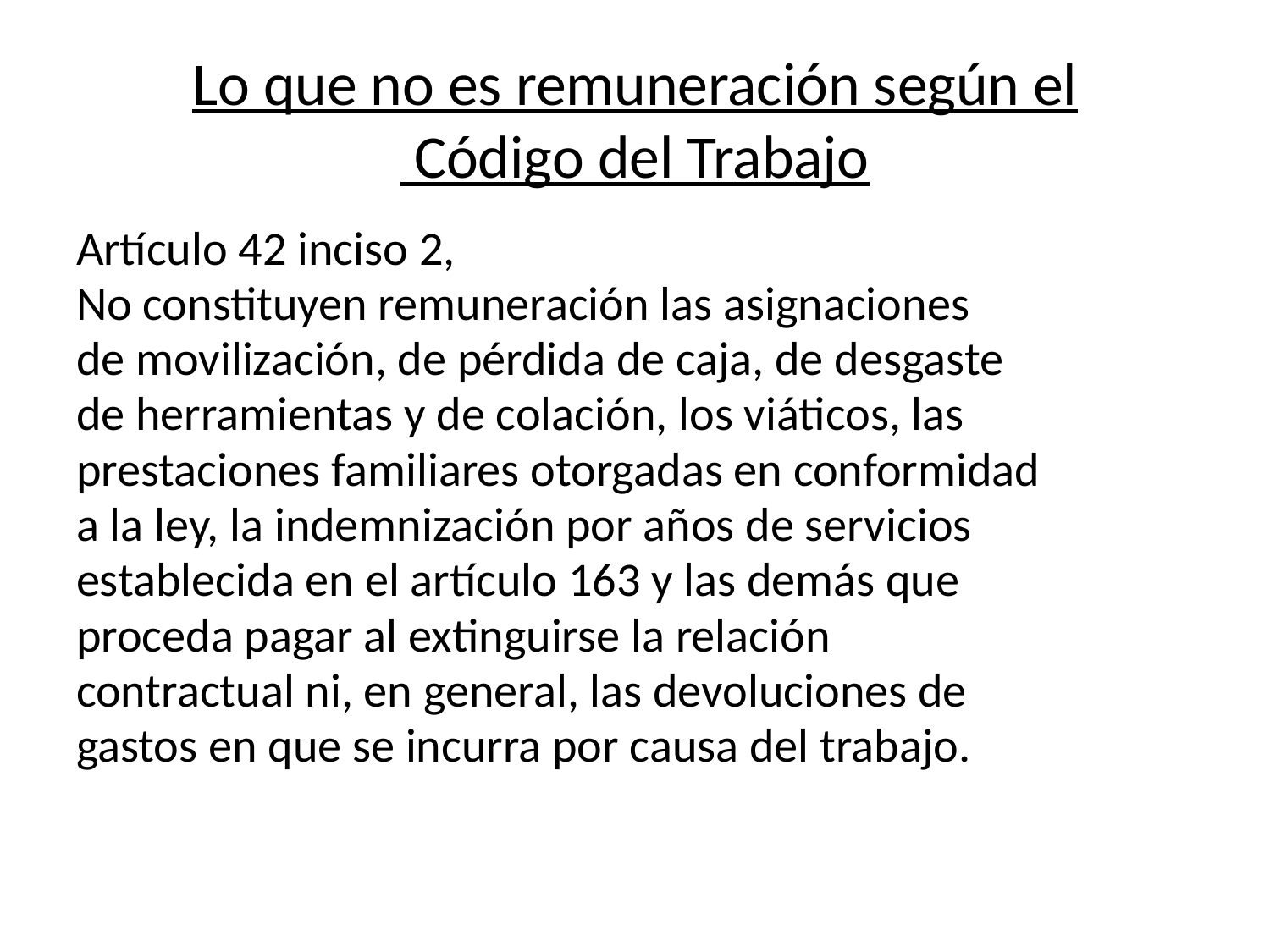

# Lo que no es remuneración según el Código del Trabajo
Artículo 42 inciso 2,
No constituyen remuneración las asignaciones
de movilización, de pérdida de caja, de desgaste
de herramientas y de colación, los viáticos, las
prestaciones familiares otorgadas en conformidad
a la ley, la indemnización por años de servicios
establecida en el artículo 163 y las demás que
proceda pagar al extinguirse la relación
contractual ni, en general, las devoluciones de
gastos en que se incurra por causa del trabajo.